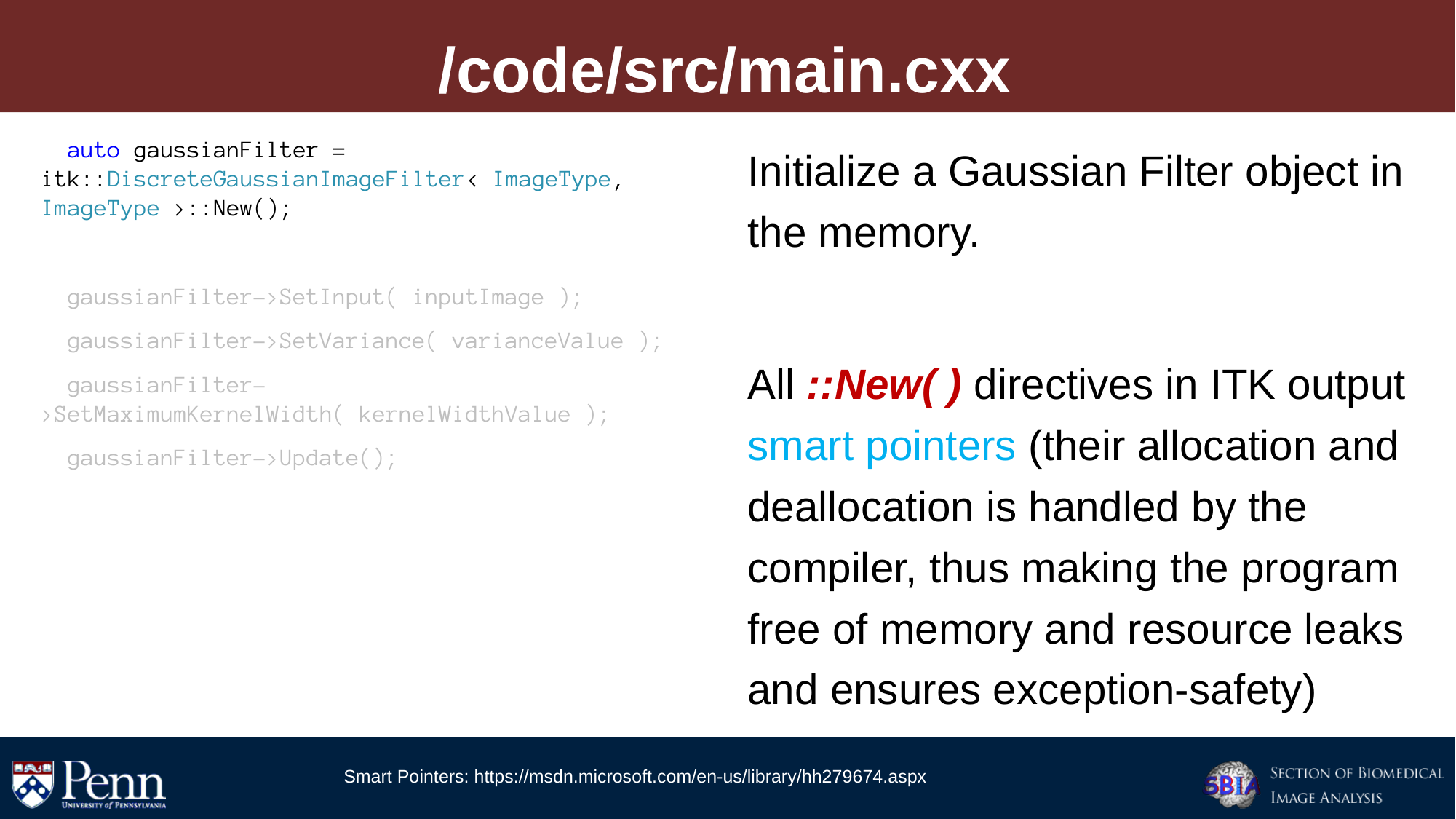

# /code/src/main.cxx
  auto gaussianFilter = itk::DiscreteGaussianImageFilter< ImageType, ImageType >::New();

  gaussianFilter->SetInput( inputImage );
  gaussianFilter->SetVariance( varianceValue );
  gaussianFilter->SetMaximumKernelWidth( kernelWidthValue );
  gaussianFilter->Update();
Initialize a Gaussian Filter object in the memory.

All ::New( ) directives in ITK output smart pointers (their allocation and deallocation is handled by the compiler, thus making the program free of memory and resource leaks and ensures exception-safety)
Smart Pointers: https://msdn.microsoft.com/en-us/library/hh279674.aspx